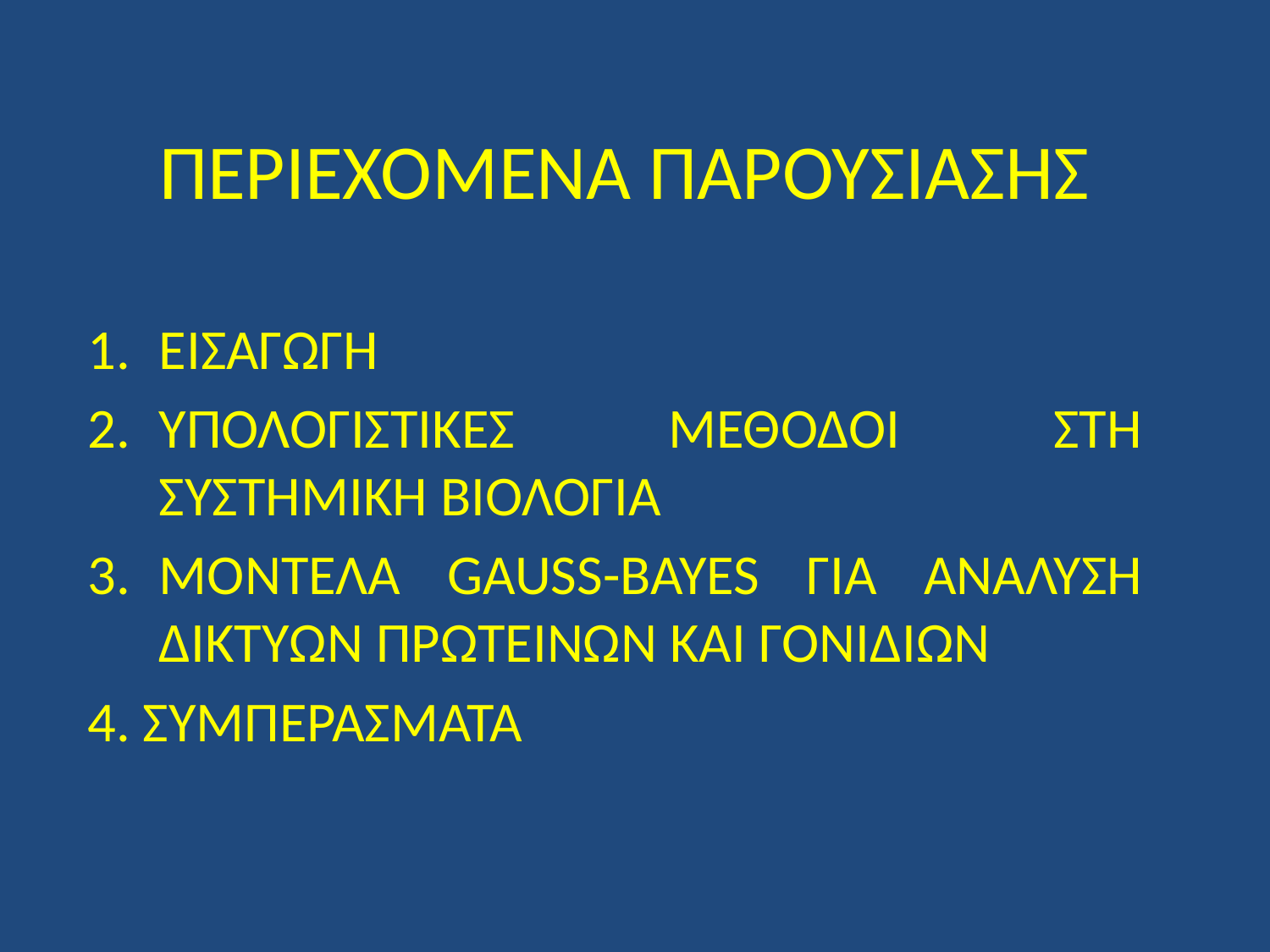

# ΠΕΡΙΕΧΟΜΕΝΑ ΠΑΡΟΥΣΙΑΣΗΣ
ΕΙΣΑΓΩΓΗ
ΥΠΟΛΟΓΙΣΤΙΚΕΣ ΜΕΘΟΔΟΙ ΣΤΗ ΣΥΣΤΗΜΙΚΗ ΒΙΟΛΟΓΙΑ
ΜΟΝΤΕΛΑ GAUSS-BAYES ΓΙΑ ΑΝΑΛΥΣΗ ΔΙΚΤΥΩΝ ΠΡΩΤΕΙΝΩΝ ΚΑΙ ΓΟΝΙΔΙΩΝ
4. ΣΥΜΠΕΡΑΣΜΑΤΑ